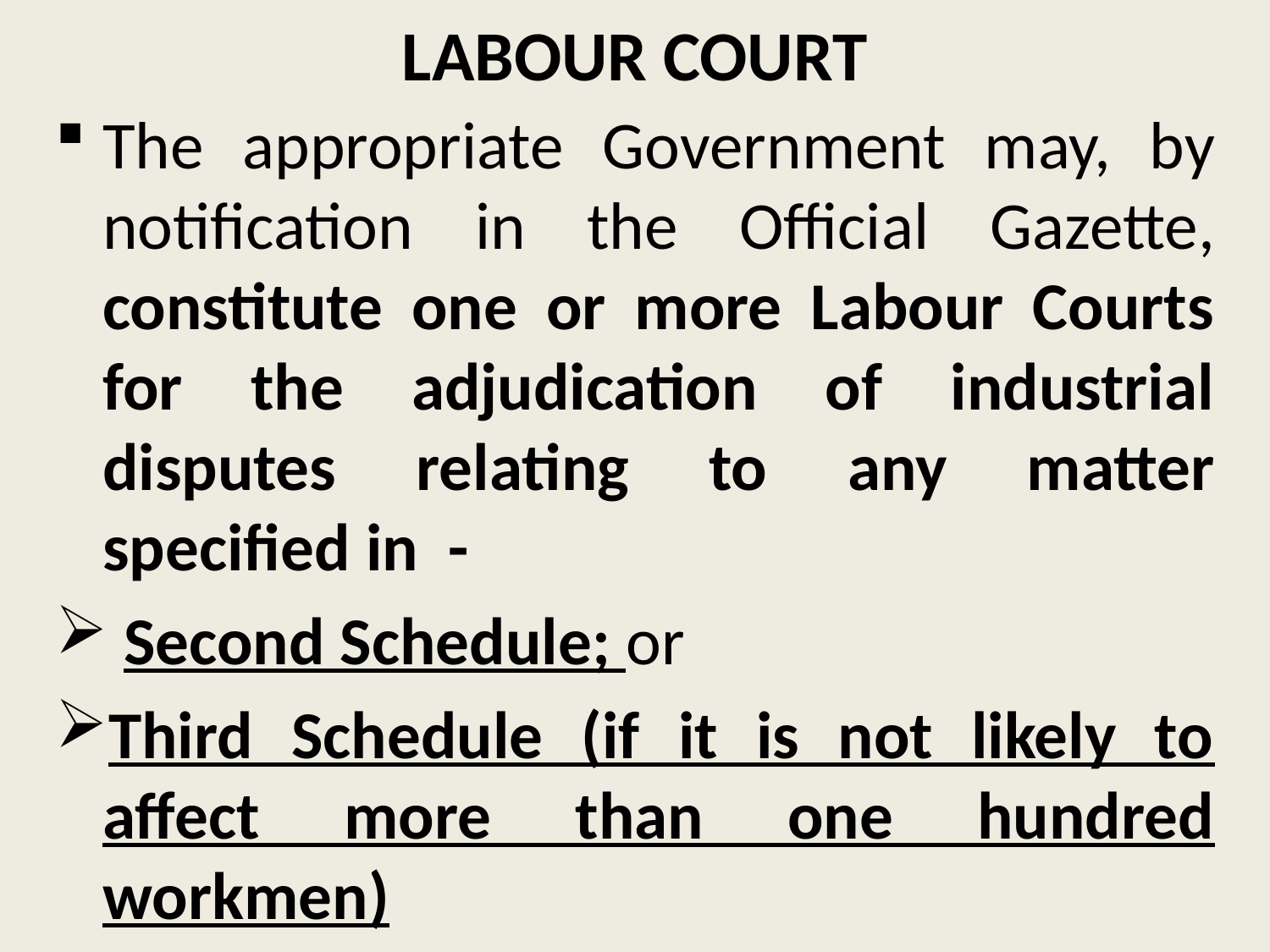

# LABOUR COURT
The appropriate Government may, by notification in the Official Gazette, constitute one or more Labour Courts for the adjudication of industrial disputes relating to any matter specified in  -
 Second Schedule; or
Third Schedule (if it is not likely to affect more than one hundred workmen)